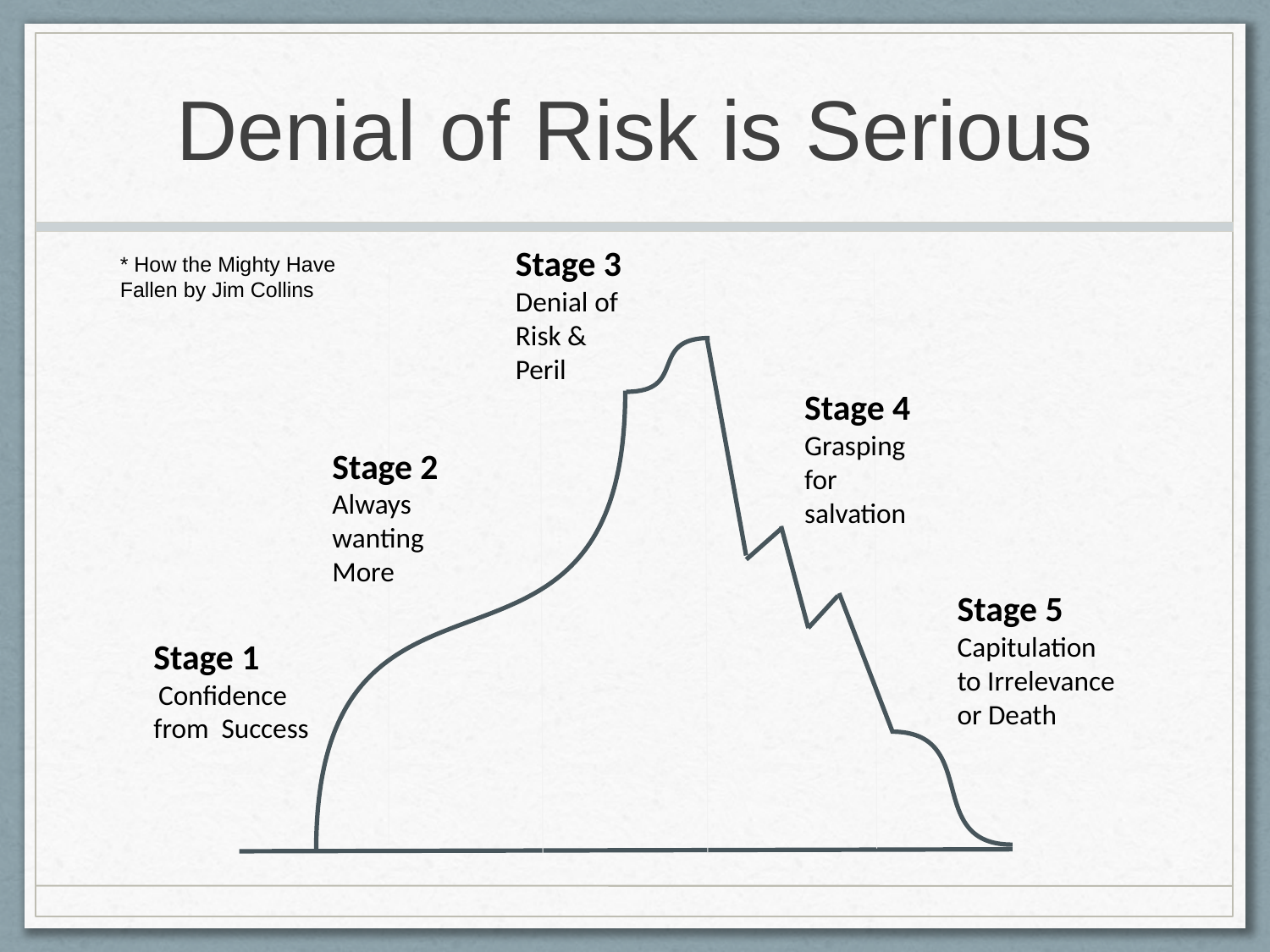

# Denial of Risk is Serious
Stage 3
Denial of Risk & Peril
Stage 4 Grasping for salvation
Stage 2 Always wanting More
Stage 5
Capitulation to Irrelevance or Death
Stage 1
 Confidence from  Success
* How the Mighty Have Fallen by Jim Collins